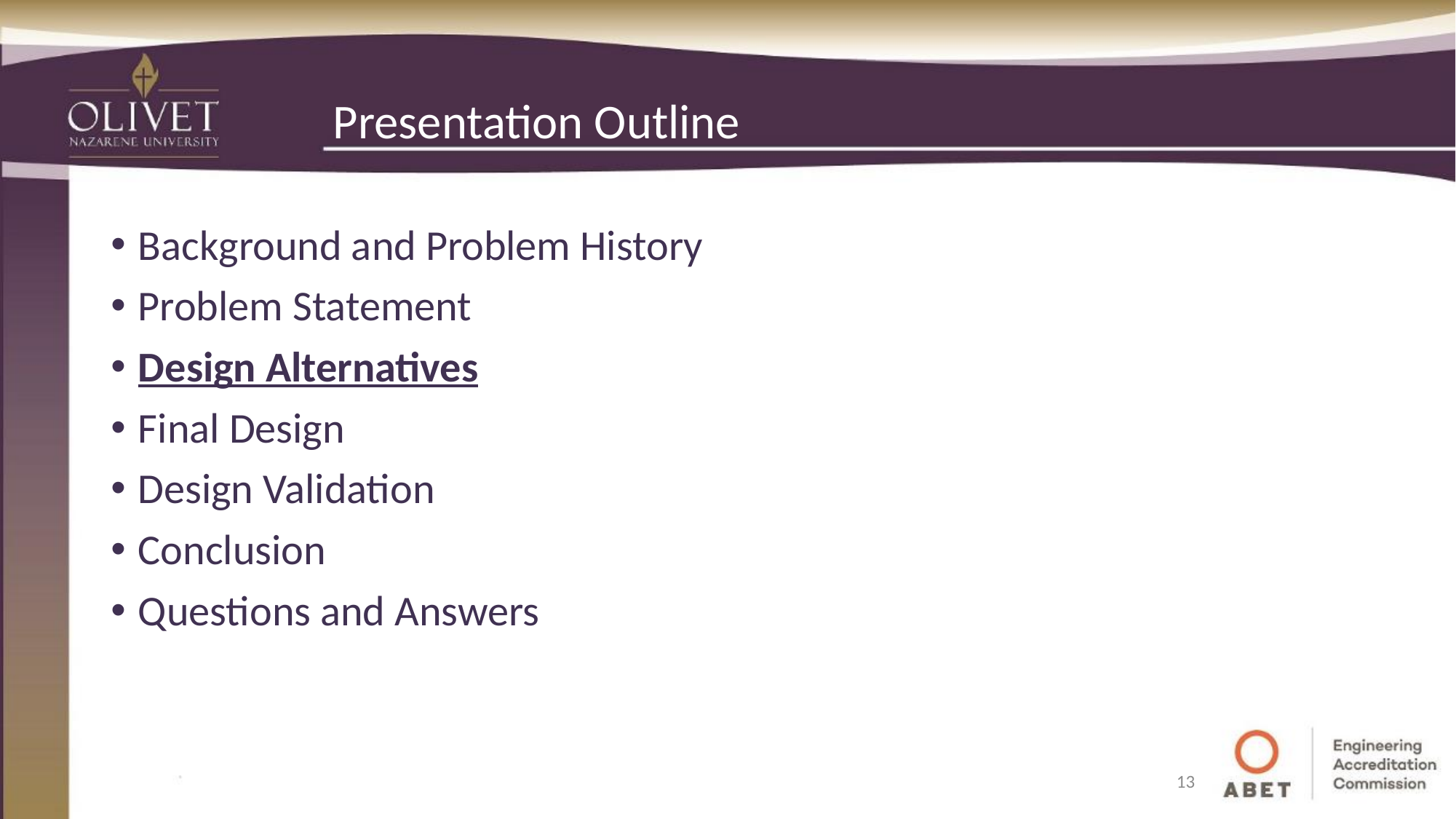

# Presentation Outline
Background and Problem History
Problem Statement
Design Alternatives
Final Design
Design Validation
Conclusion
Questions and Answers

13